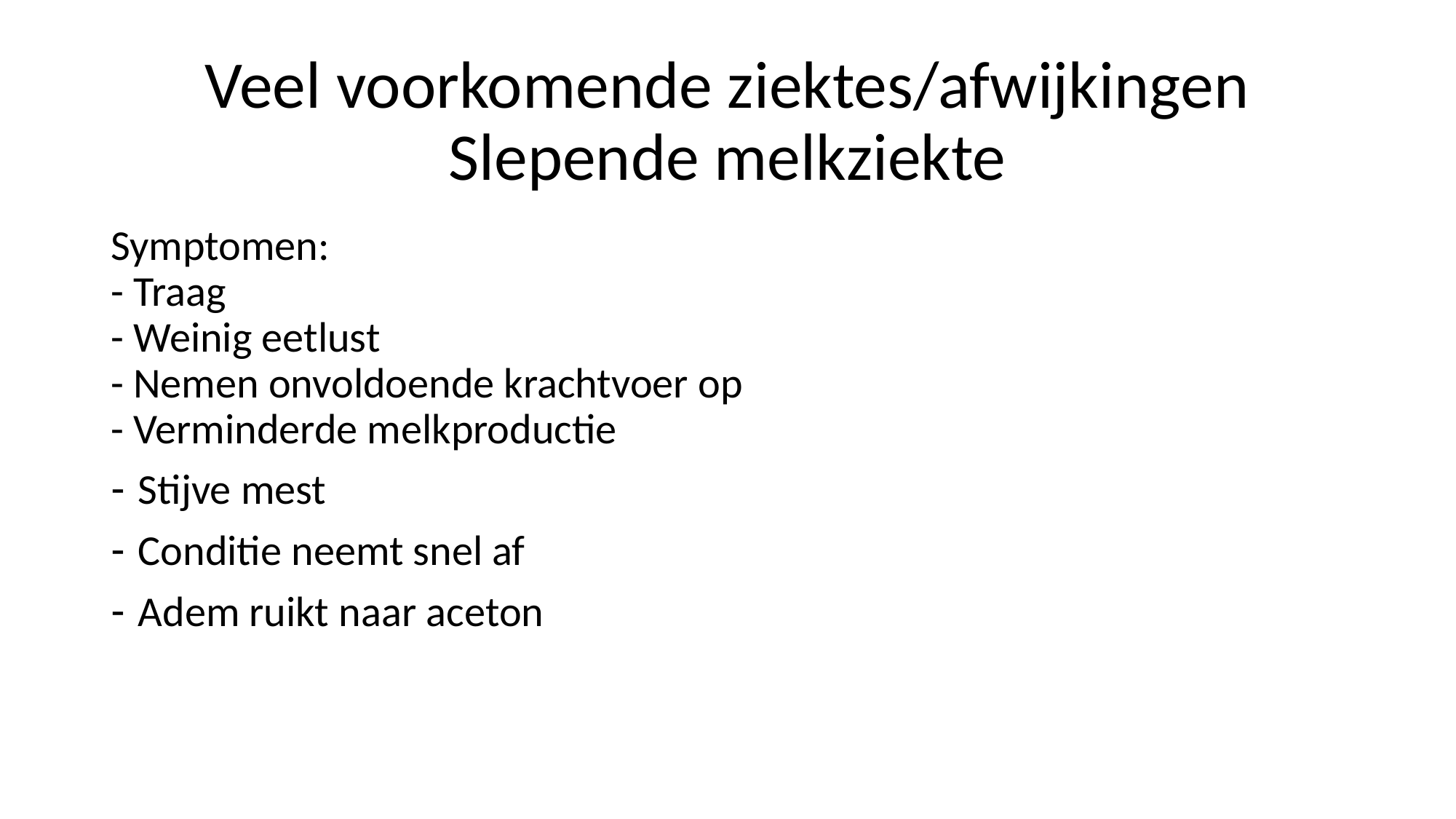

# Veel voorkomende ziektes/afwijkingen Slepende melkziekte
Symptomen:
- Traag
- Weinig eetlust
- Nemen onvoldoende krachtvoer op
- Verminderde melkproductie
Stijve mest
Conditie neemt snel af
Adem ruikt naar aceton